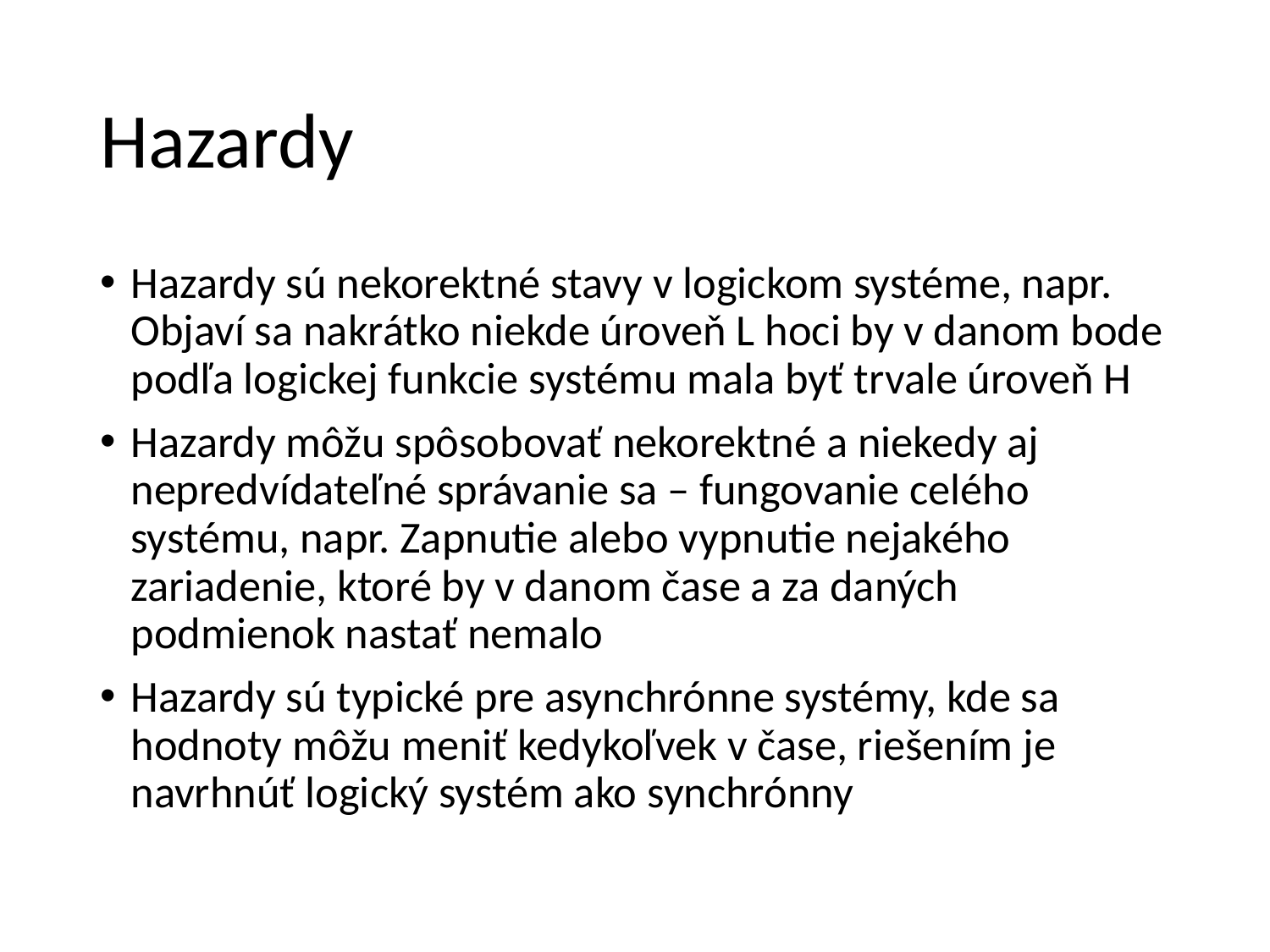

# Hazardy
Hazardy sú nekorektné stavy v logickom systéme, napr. Objaví sa nakrátko niekde úroveň L hoci by v danom bode podľa logickej funkcie systému mala byť trvale úroveň H
Hazardy môžu spôsobovať nekorektné a niekedy aj nepredvídateľné správanie sa – fungovanie celého systému, napr. Zapnutie alebo vypnutie nejakého zariadenie, ktoré by v danom čase a za daných podmienok nastať nemalo
Hazardy sú typické pre asynchrónne systémy, kde sa hodnoty môžu meniť kedykoľvek v čase, riešením je navrhnúť logický systém ako synchrónny